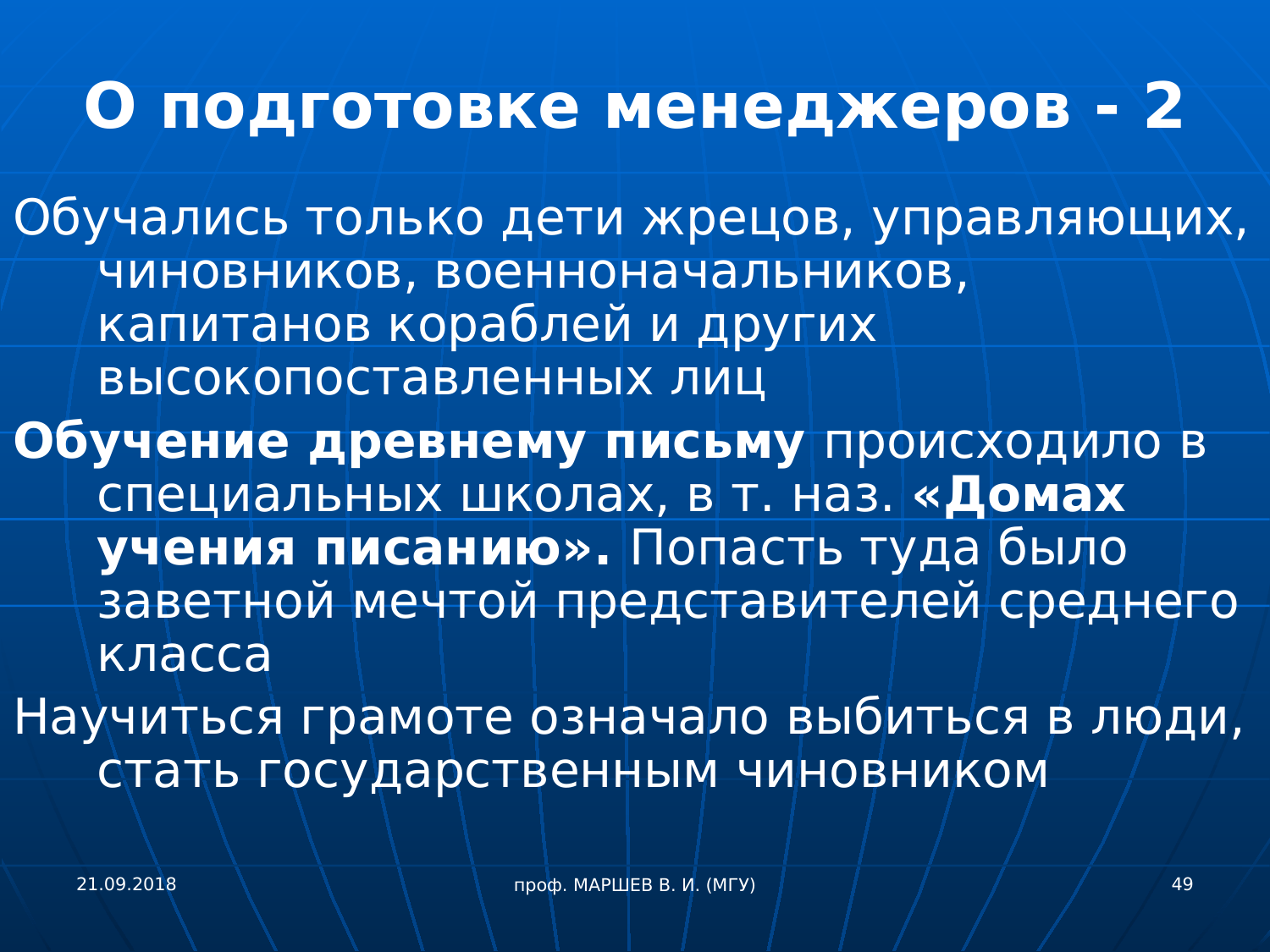

# О подготовке менеджеров - 2
Обучались только дети жрецов, управляющих, чиновников, военноначальников, капитанов кораблей и других высокопоставленных лиц
Обучение древнему письму происходило в специальных школах, в т. наз. «Домах учения писанию». Попасть туда было заветной мечтой представителей среднего класса
Научиться грамоте означало выбиться в люди, стать государственным чиновником
21.09.2018
49
проф. МАРШЕВ В. И. (МГУ)